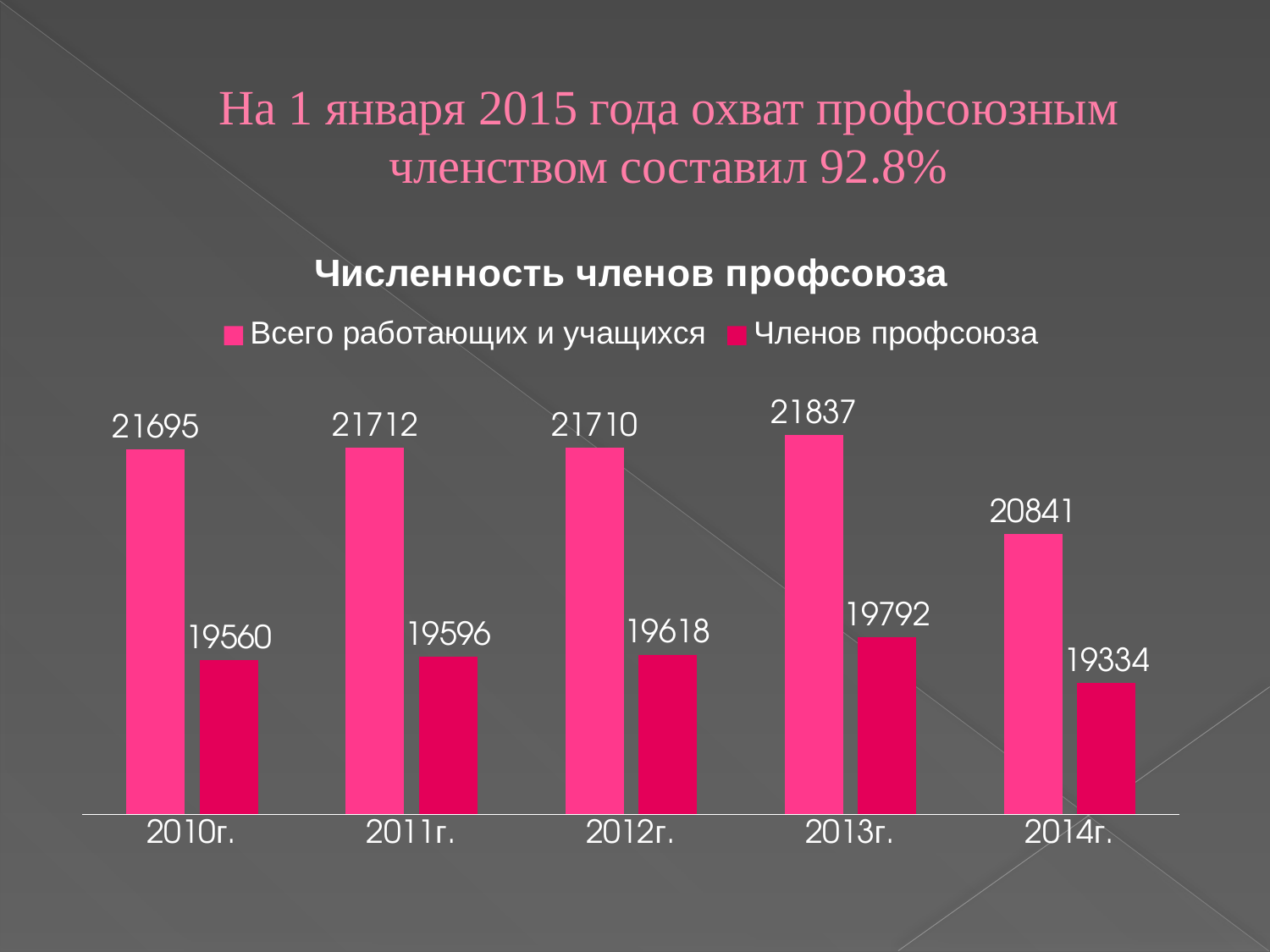

# На 1 января 2015 года охват профсоюзным членством составил 92.8%

### Chart: Численность членов профсоюза

| Category | Всего работающих и учащихся | Членов профсоюза |
|---|---|---|
| 2010г. | 21695.0 | 19560.0 |
| 2011г. | 21712.0 | 19596.0 |
| 2012г. | 21710.0 | 19618.0 |
| 2013г. | 21837.0 | 19792.0 |
| 2014г. | 20841.0 | 19334.0 |